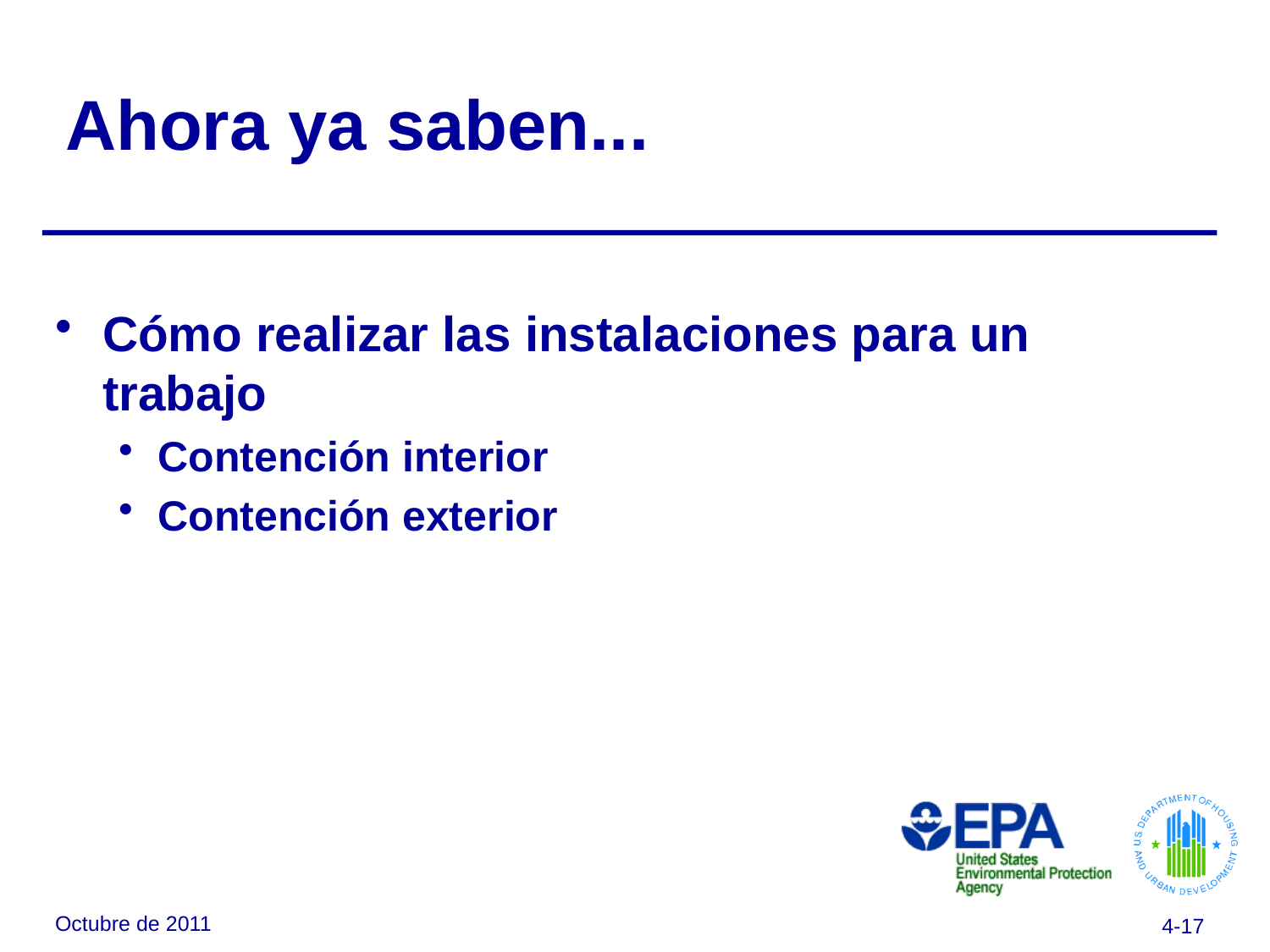

# Ahora ya saben...
Cómo realizar las instalaciones para un trabajo
Contención interior
Contención exterior
Octubre de 2011
4-17